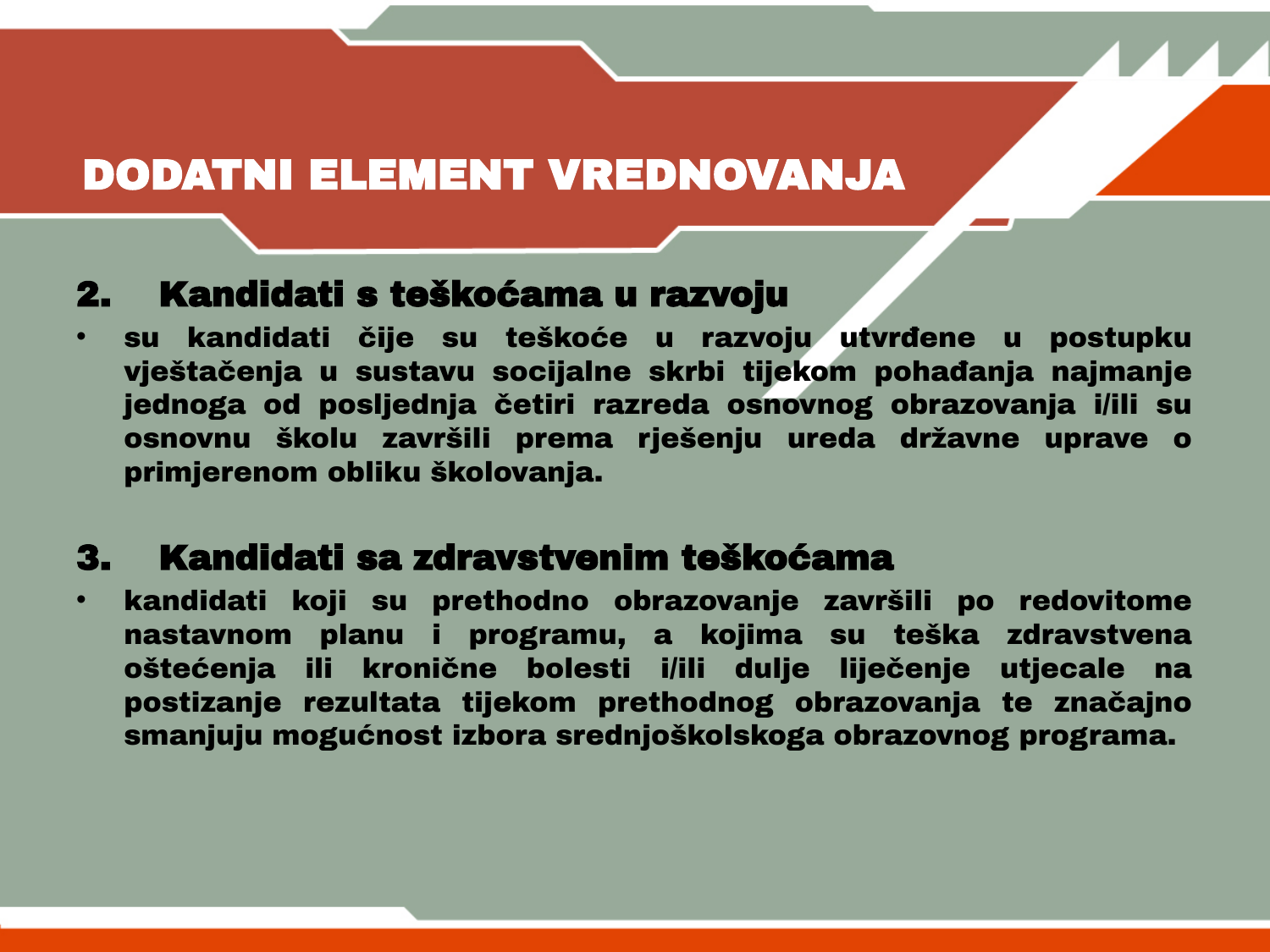

# DODATNI ELEMENT VREDNOVANJA
2.    Kandidati s teškoćama u razvoju
su kandidati čije su teškoće u razvoju utvrđene u postupku vještačenja u sustavu socijalne skrbi tijekom pohađanja najmanje jednoga od posljednja četiri razreda osnovnog obrazovanja i/ili su osnovnu školu završili prema rješenju ureda državne uprave o primjerenom obliku školovanja.

3.    Kandidati sa zdravstvenim teškoćama
kandidati koji su prethodno obrazovanje završili po redovitome nastavnom planu i programu, a kojima su teška zdravstvena oštećenja ili kronične bolesti i/ili dulje liječenje utjecale na postizanje rezultata tijekom prethodnog obrazovanja te značajno smanjuju mogućnost izbora srednjoškolskoga obrazovnog programa.